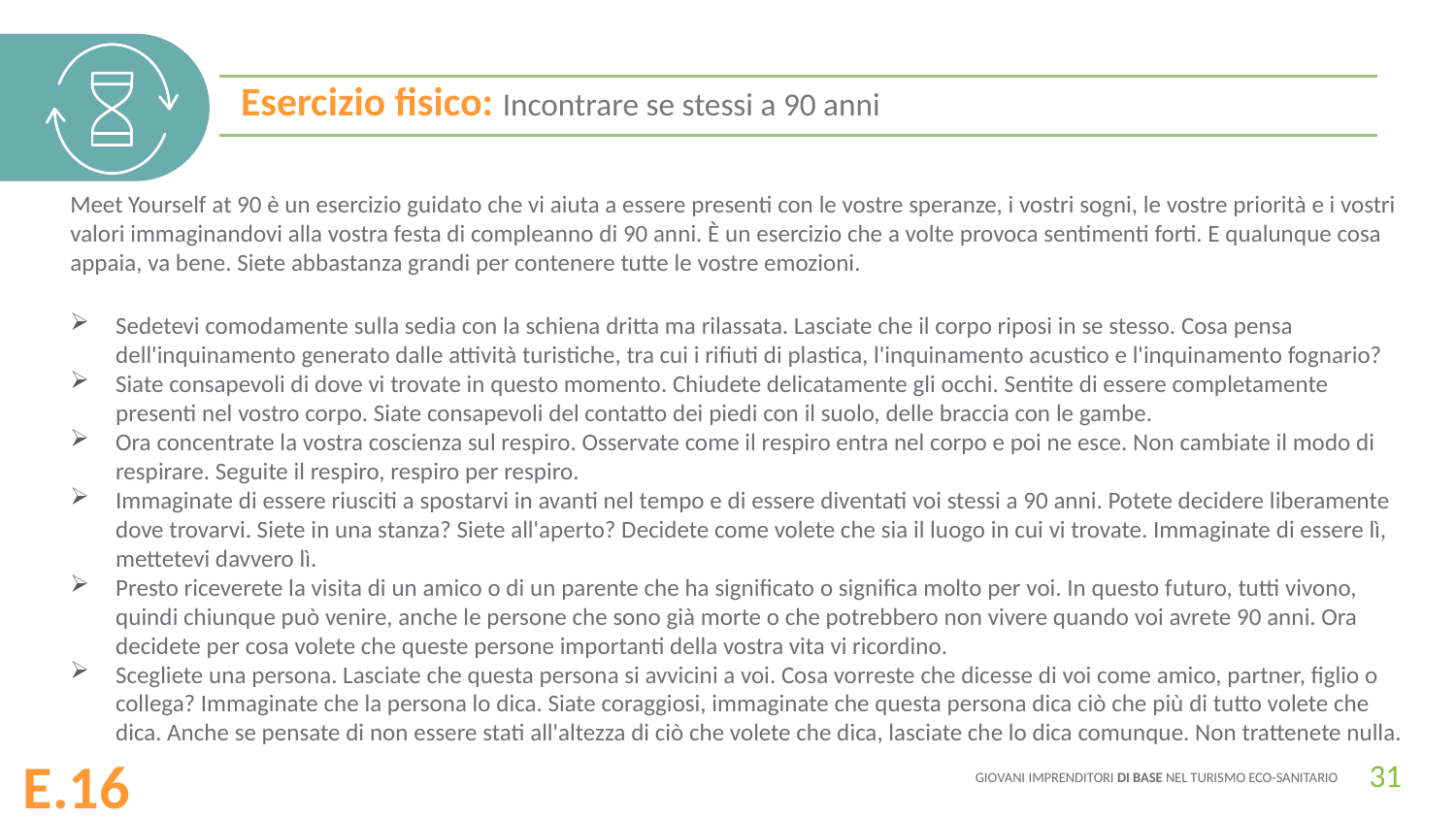

Esercizio fisico: Incontrare se stessi a 90 anni

Meet Yourself at 90 è un esercizio guidato che vi aiuta a essere presenti con le vostre speranze, i vostri sogni, le vostre priorità e i vostri valori immaginandovi alla vostra festa di compleanno di 90 anni. È un esercizio che a volte provoca sentimenti forti. E qualunque cosa appaia, va bene. Siete abbastanza grandi per contenere tutte le vostre emozioni.

Sedetevi comodamente sulla sedia con la schiena dritta ma rilassata. Lasciate che il corpo riposi in se stesso. Cosa pensa dell'inquinamento generato dalle attività turistiche, tra cui i rifiuti di plastica, l'inquinamento acustico e l'inquinamento fognario?
Siate consapevoli di dove vi trovate in questo momento. Chiudete delicatamente gli occhi. Sentite di essere completamente presenti nel vostro corpo. Siate consapevoli del contatto dei piedi con il suolo, delle braccia con le gambe.
Ora concentrate la vostra coscienza sul respiro. Osservate come il respiro entra nel corpo e poi ne esce. Non cambiate il modo di respirare. Seguite il respiro, respiro per respiro.
Immaginate di essere riusciti a spostarvi in avanti nel tempo e di essere diventati voi stessi a 90 anni. Potete decidere liberamente dove trovarvi. Siete in una stanza? Siete all'aperto? Decidete come volete che sia il luogo in cui vi trovate. Immaginate di essere lì, mettetevi davvero lì.
Presto riceverete la visita di un amico o di un parente che ha significato o significa molto per voi. In questo futuro, tutti vivono, quindi chiunque può venire, anche le persone che sono già morte o che potrebbero non vivere quando voi avrete 90 anni. Ora decidete per cosa volete che queste persone importanti della vostra vita vi ricordino.
Scegliete una persona. Lasciate che questa persona si avvicini a voi. Cosa vorreste che dicesse di voi come amico, partner, figlio o collega? Immaginate che la persona lo dica. Siate coraggiosi, immaginate che questa persona dica ciò che più di tutto volete che dica. Anche se pensate di non essere stati all'altezza di ciò che volete che dica, lasciate che lo dica comunque. Non trattenete nulla.
31
E.16